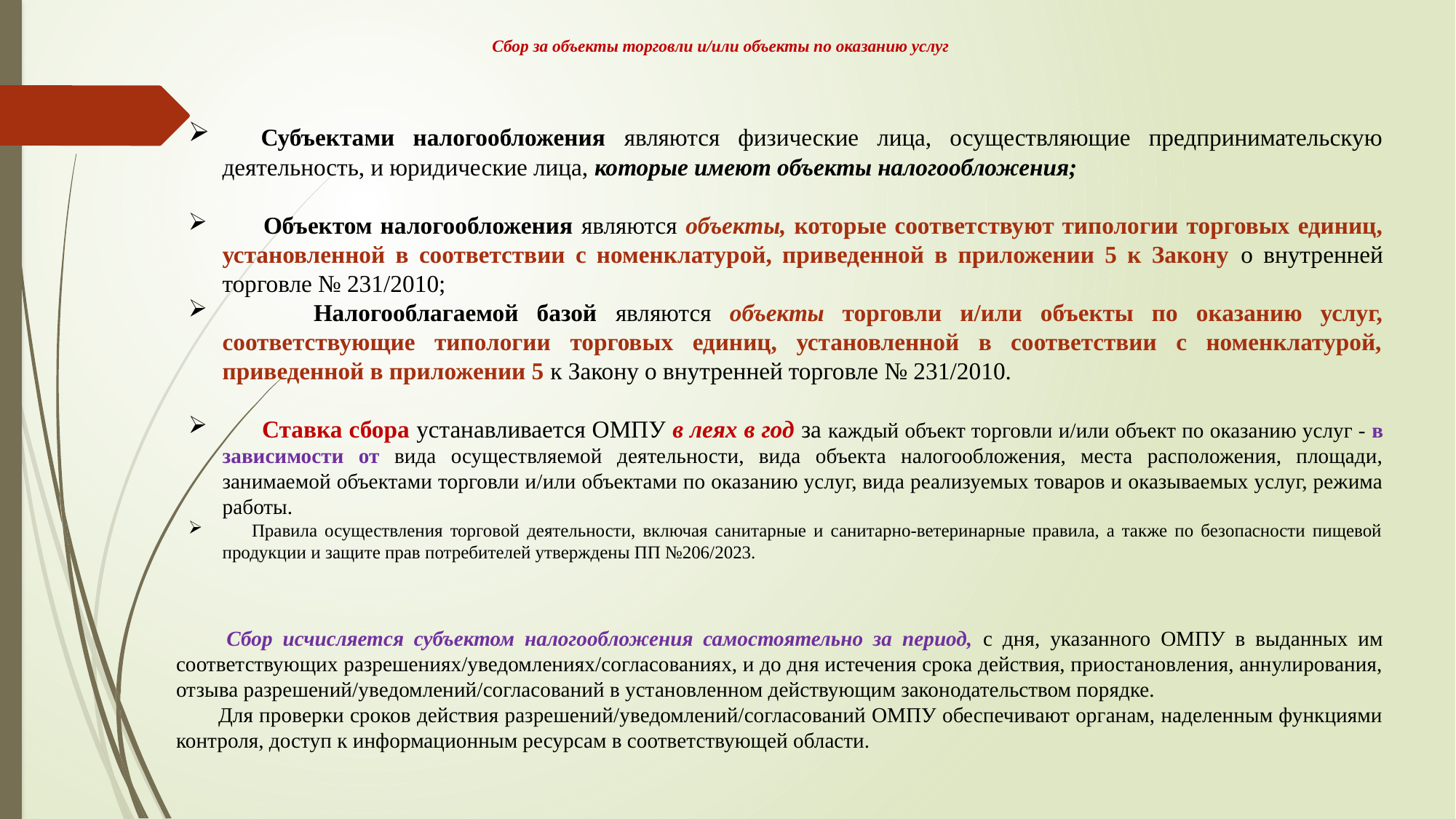

# Сбор за объекты торговли и/или объекты по оказанию услуг
  Субъектами налогообложения являются физические лица, осуществляющие предпринимательскую деятельность, и юридические лица, которые имеют объекты налогообложения;

     Объектом налогообложения являются объекты, которые соответствуют типологии торговых единиц, установленной в соответствии с номенклатурой, приведенной в приложении 5 к Закону о внутренней торговле № 231/2010;
     Налогооблагаемой базой являются объекты торговли и/или объекты по оказанию услуг, соответствующие типологии торговых единиц, установленной в соответствии с номенклатурой, приведенной в приложении 5 к Закону о внутренней торговле № 231/2010.

      Ставка сбора устанавливается ОМПУ в леях в год за каждый объект торговли и/или объект по оказанию услуг - в зависимости от вида осуществляемой деятельности, вида объекта налогообложения, места расположения, площади, занимаемой объектами торговли и/или объектами по оказанию услуг, вида реализуемых товаров и оказываемых услуг, режима работы.
    Правила осуществления торговой деятельности, включая санитарные и санитарно-ветеринарные правила, а также по безопасности пищевой продукции и защите прав потребителей утверждены ПП №206/2023.

     Сбор исчисляется субъектом налогообложения самостоятельно за период, с дня, указанного ОМПУ в выданных им соответствующих разрешениях/уведомлениях/согласованиях, и до дня истечения срока действия, приостановления, аннулирования, отзыва разрешений/уведомлений/согласований в установленном действующим законодательством порядке.
       Для проверки сроков действия разрешений/уведомлений/согласований ОМПУ обеспечивают органам, наделенным функциями контроля, доступ к информационным ресурсам в соответствующей области.